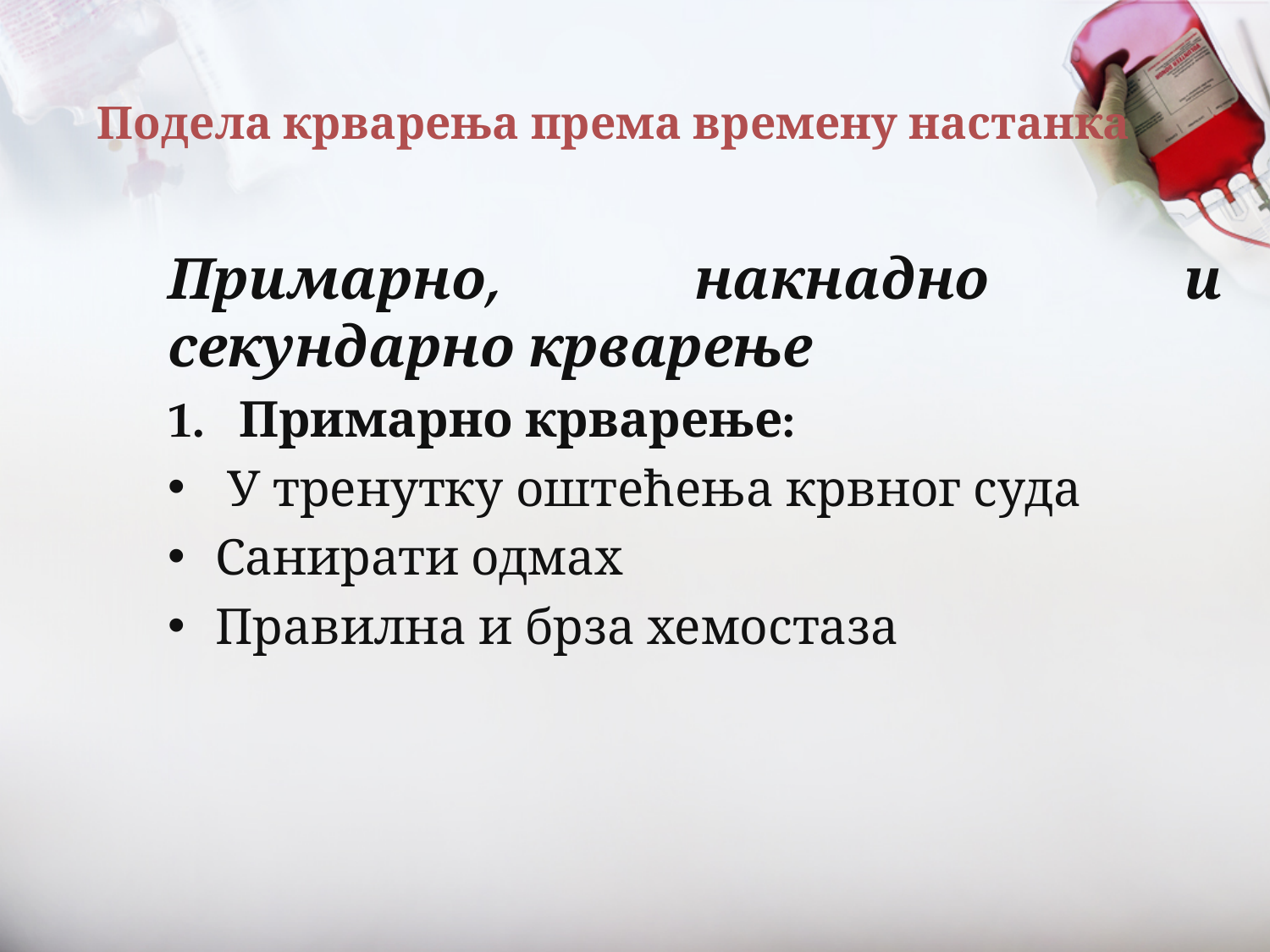

# Подела крварења према времену настанка
Примарно, накнадно и секундарно крварење
Примарно крварење:
 У тренутку оштећења крвног суда
Санирати одмах
Правилна и брза хемостаза